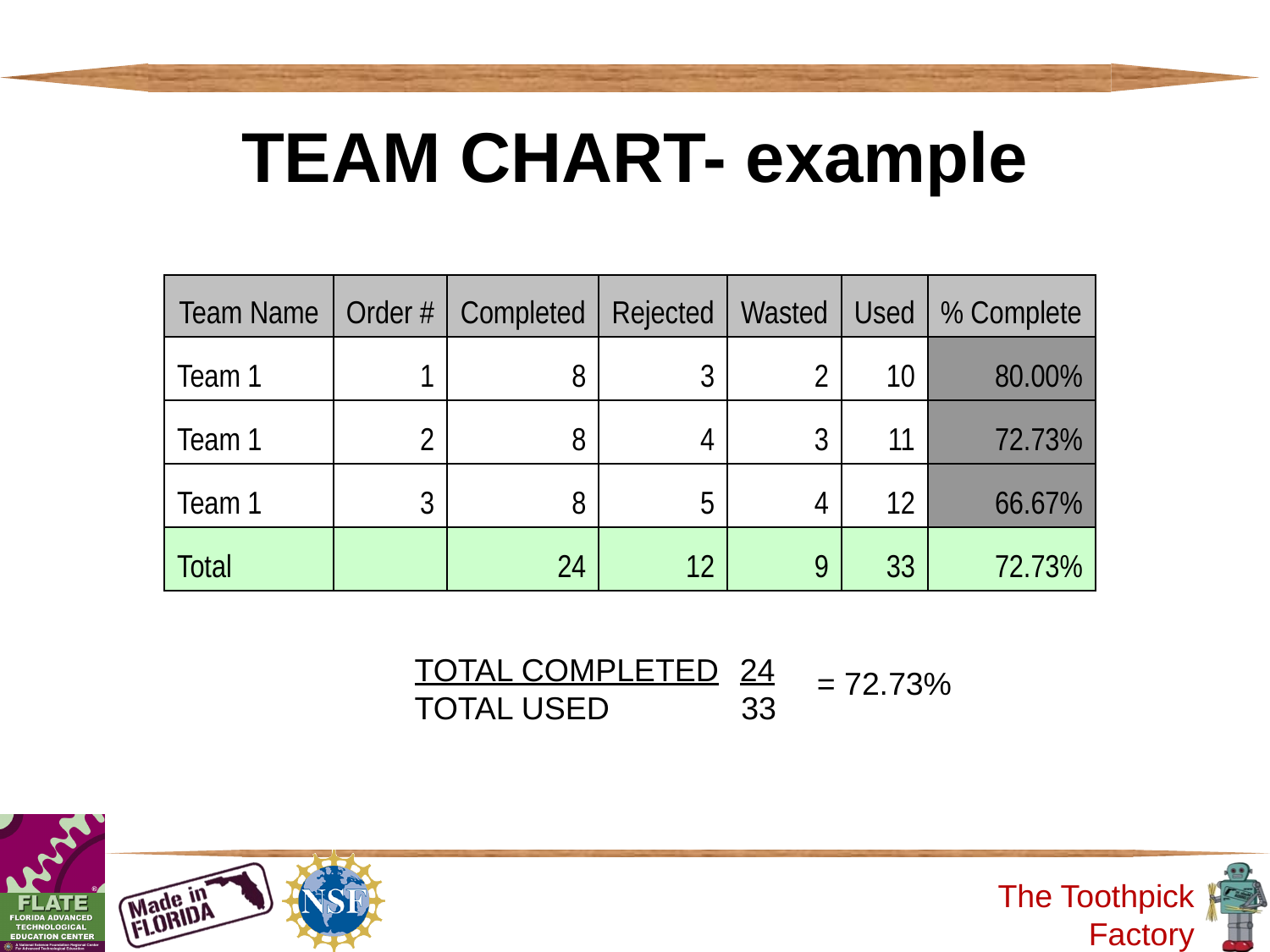

TEAM CHART- example
| Team Name | Order # | Completed | Rejected | Wasted | Used | % Complete |
| --- | --- | --- | --- | --- | --- | --- |
| Team 1 | 1 | 8 | 3 | 2 | 10 | 80.00% |
| Team 1 | 2 | 8 | 4 | 3 | 11 | 72.73% |
| Team 1 | 3 | 8 | 5 | 4 | 12 | 66.67% |
| Total |  | 24 | 12 | 9 | 33 | 72.73% |
TOTAL COMPLETED   24
TOTAL USED               33
= 72.73%